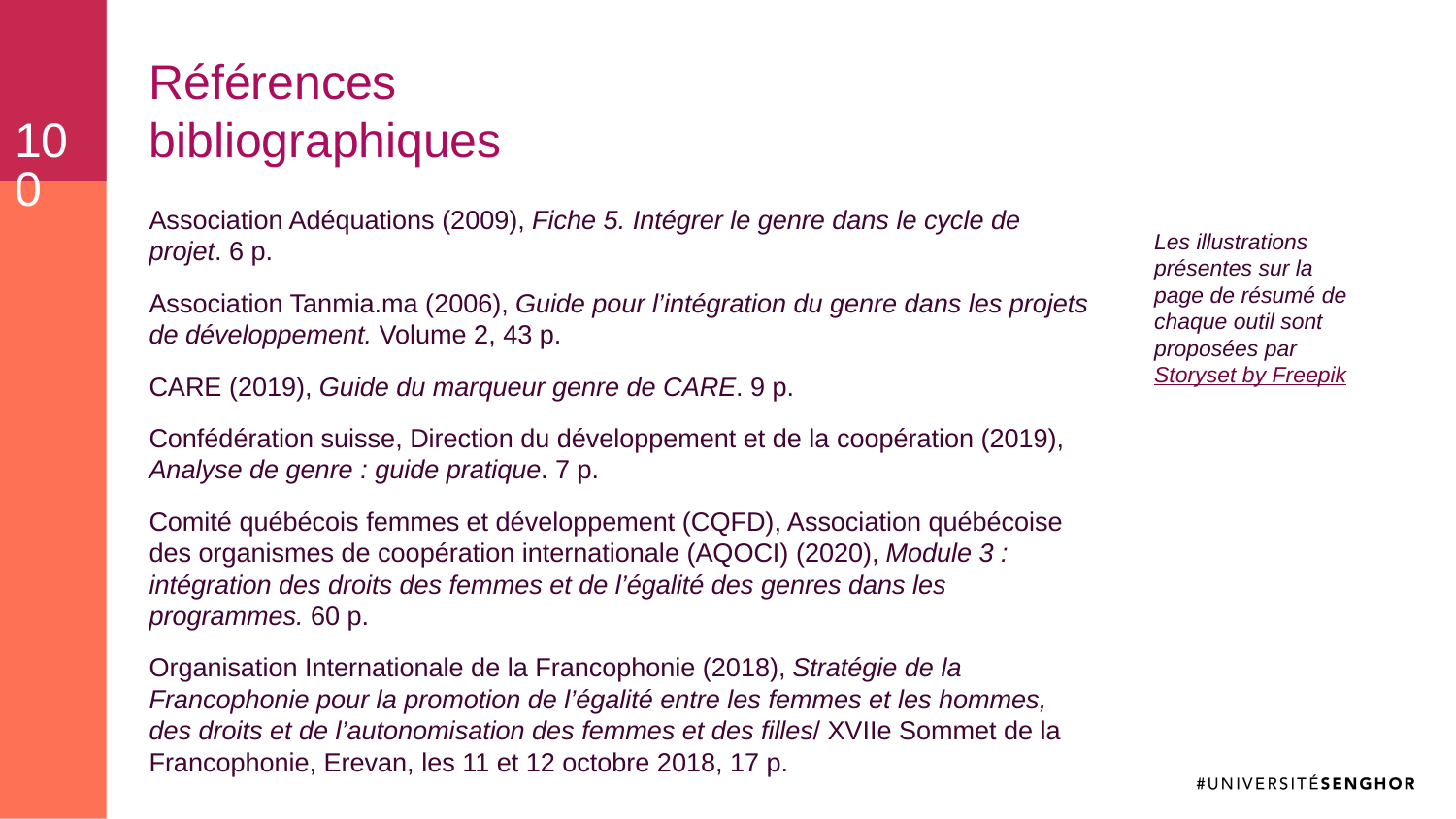

100
# Références bibliographiques
Association Adéquations (2009), Fiche 5. Intégrer le genre dans le cycle de projet. 6 p.
Association Tanmia.ma (2006), Guide pour l’intégration du genre dans les projets de développement. Volume 2, 43 p.
CARE (2019), Guide du marqueur genre de CARE. 9 p.
Confédération suisse, Direction du développement et de la coopération (2019), Analyse de genre : guide pratique. 7 p.
Comité québécois femmes et développement (CQFD), Association québécoise des organismes de coopération internationale (AQOCI) (2020), Module 3 : intégration des droits des femmes et de l’égalité des genres dans les programmes. 60 p.
Organisation Internationale de la Francophonie (2018), Stratégie de la Francophonie pour la promotion de l’égalité entre les femmes et les hommes, des droits et de l’autonomisation des femmes et des filles/ XVIIe Sommet de la Francophonie, Erevan, les 11 et 12 octobre 2018, 17 p.

Les illustrations présentes sur la page de résumé de chaque outil sont proposées par Storyset by Freepik